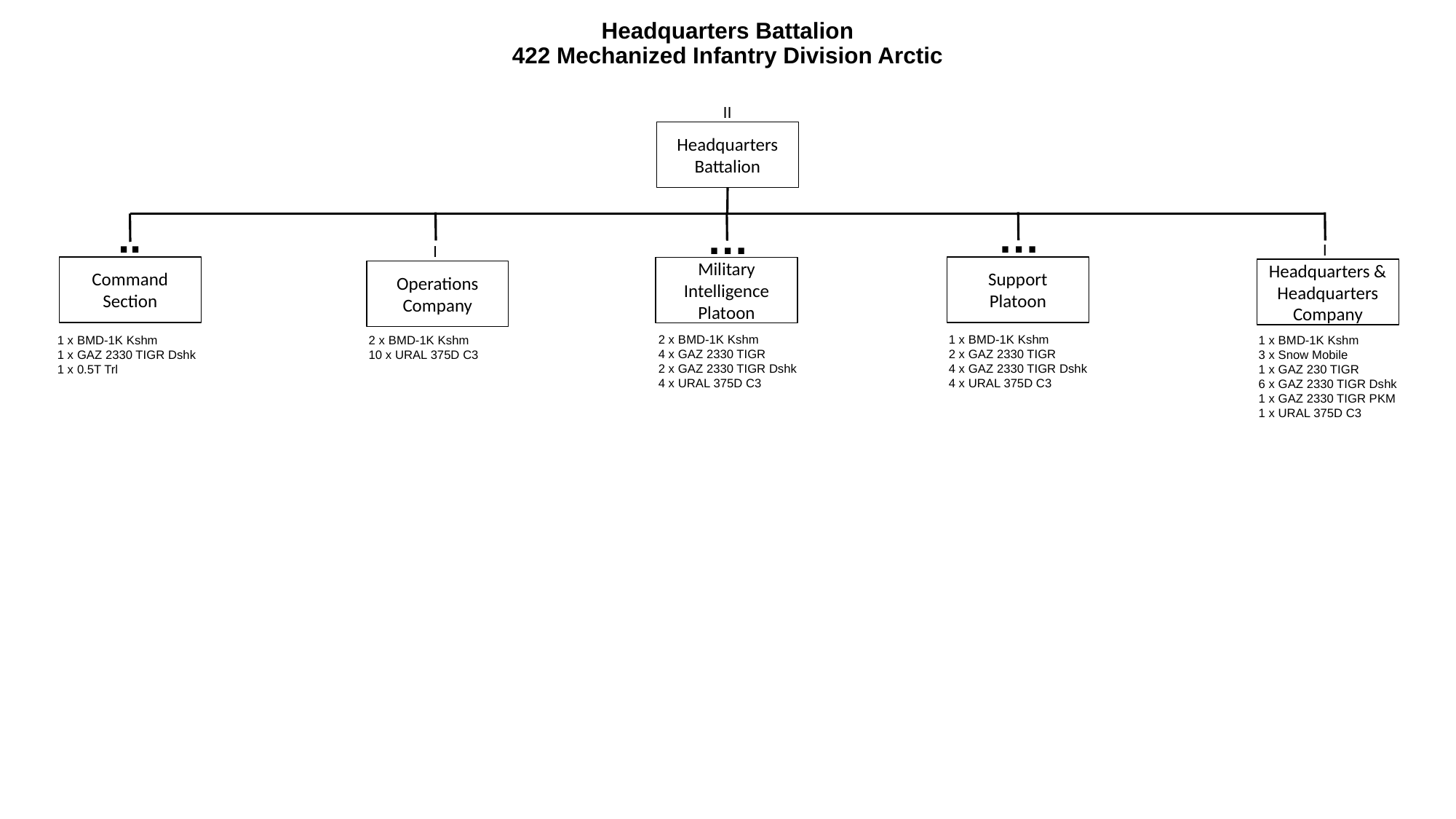

# Headquarters Battalion 422 Mechanized Infantry Division Arctic
II
Headquarters Battalion
…
..
…
I
I
Command
Section
Support
Platoon
Military Intelligence Platoon
Headquarters & Headquarters Company
Operations Company
2 x BMD-1K Kshm
4 x GAZ 2330 TIGR
2 x GAZ 2330 TIGR Dshk
4 x URAL 375D C3
1 x BMD-1K Kshm
2 x GAZ 2330 TIGR
4 x GAZ 2330 TIGR Dshk
4 x URAL 375D C3
1 x BMD-1K Kshm
1 x GAZ 2330 TIGR Dshk
1 x 0.5T Trl
2 x BMD-1K Kshm
10 x URAL 375D C3

1 x BMD-1K Kshm
3 x Snow Mobile
1 x GAZ 230 TIGR
6 x GAZ 2330 TIGR Dshk
1 x GAZ 2330 TIGR PKM
1 x URAL 375D C3